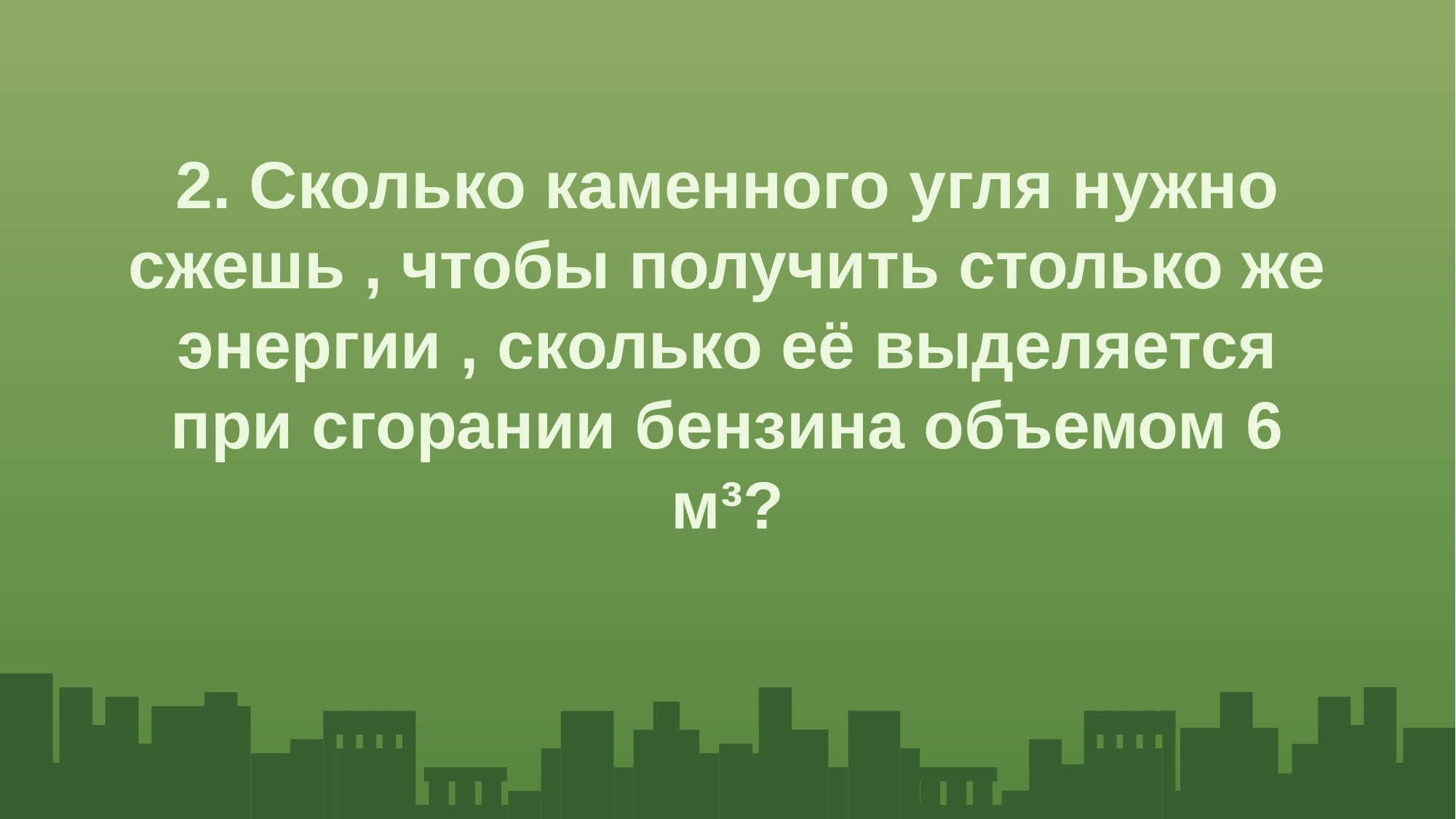

# 2. Сколько каменного угля нужно сжешь , чтобы получить столько же энергии , сколько её выделяется при сгорании бензина объемом 6 м³?